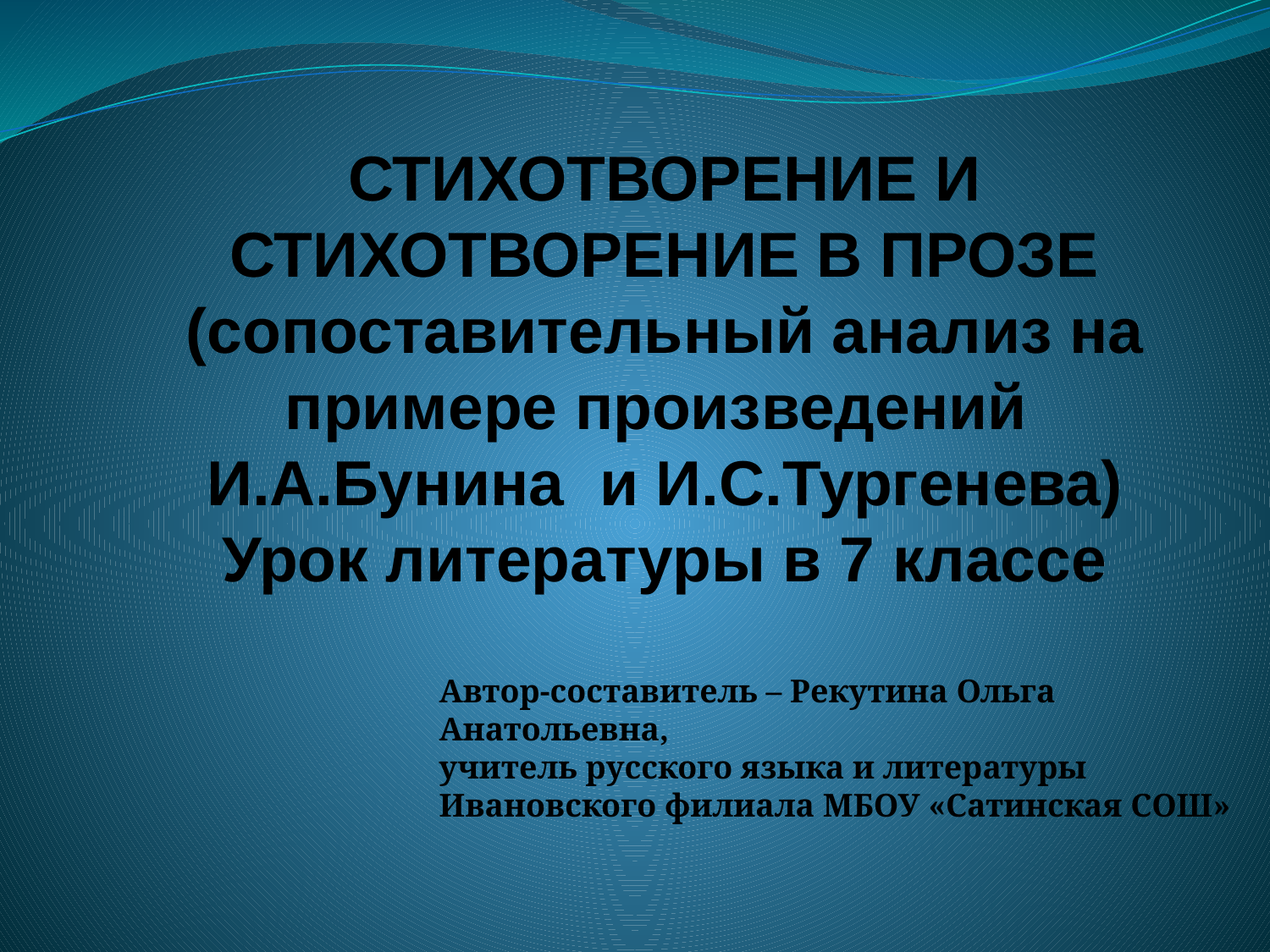

СТИХОТВОРЕНИЕ И СТИХОТВОРЕНИЕ В ПРОЗЕ (сопоставительный анализ на примере произведений
И.А.Бунина  и И.С.Тургенева)
Урок литературы в 7 классе
Автор-составитель – Рекутина Ольга Анатольевна,
учитель русского языка и литературы
Ивановского филиала МБОУ «Сатинская СОШ»